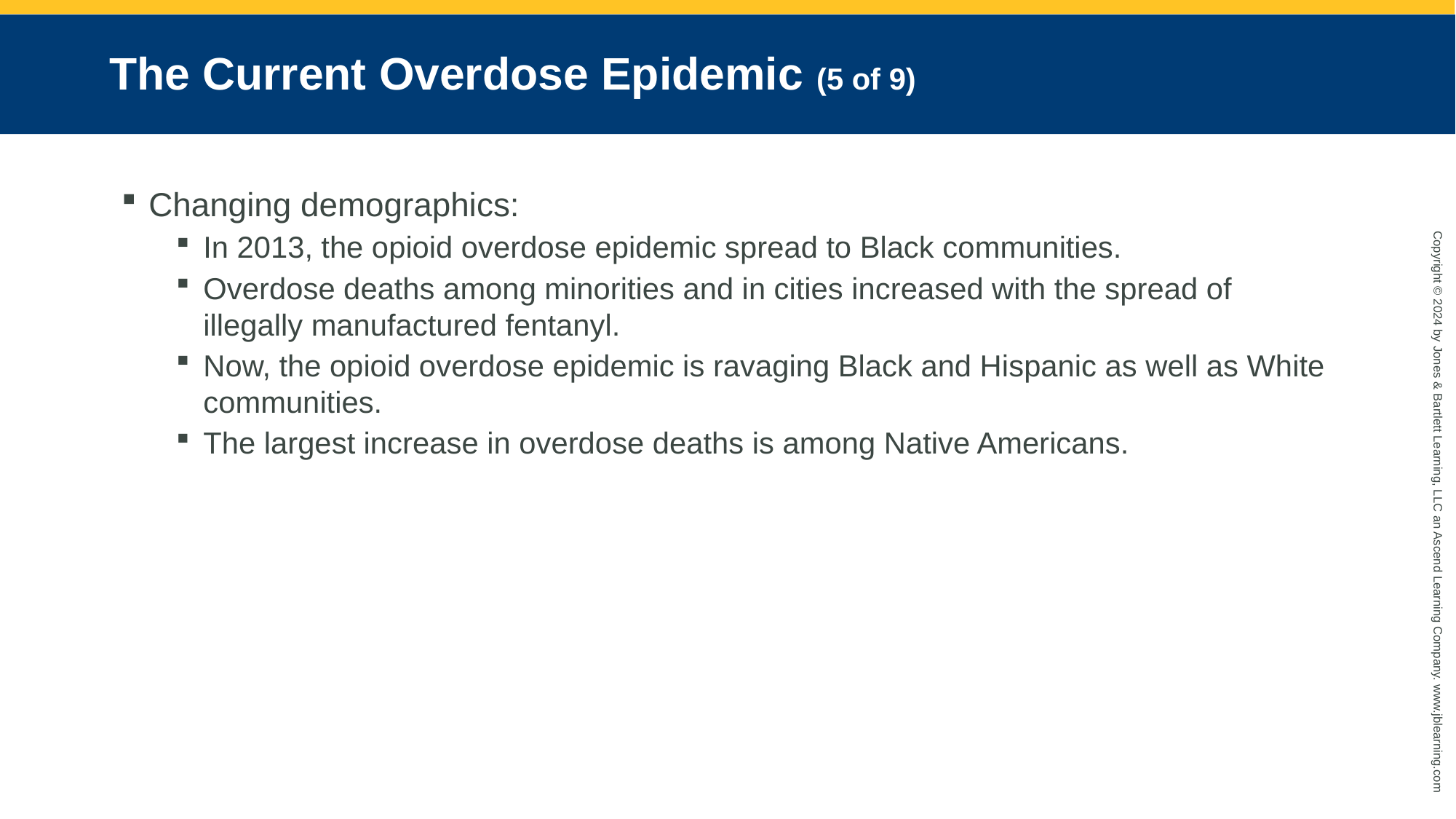

# The Current Overdose Epidemic (5 of 9)
Changing demographics:
In 2013, the opioid overdose epidemic spread to Black communities.
Overdose deaths among minorities and in cities increased with the spread of illegally manufactured fentanyl.
Now, the opioid overdose epidemic is ravaging Black and Hispanic as well as White communities.
The largest increase in overdose deaths is among Native Americans.